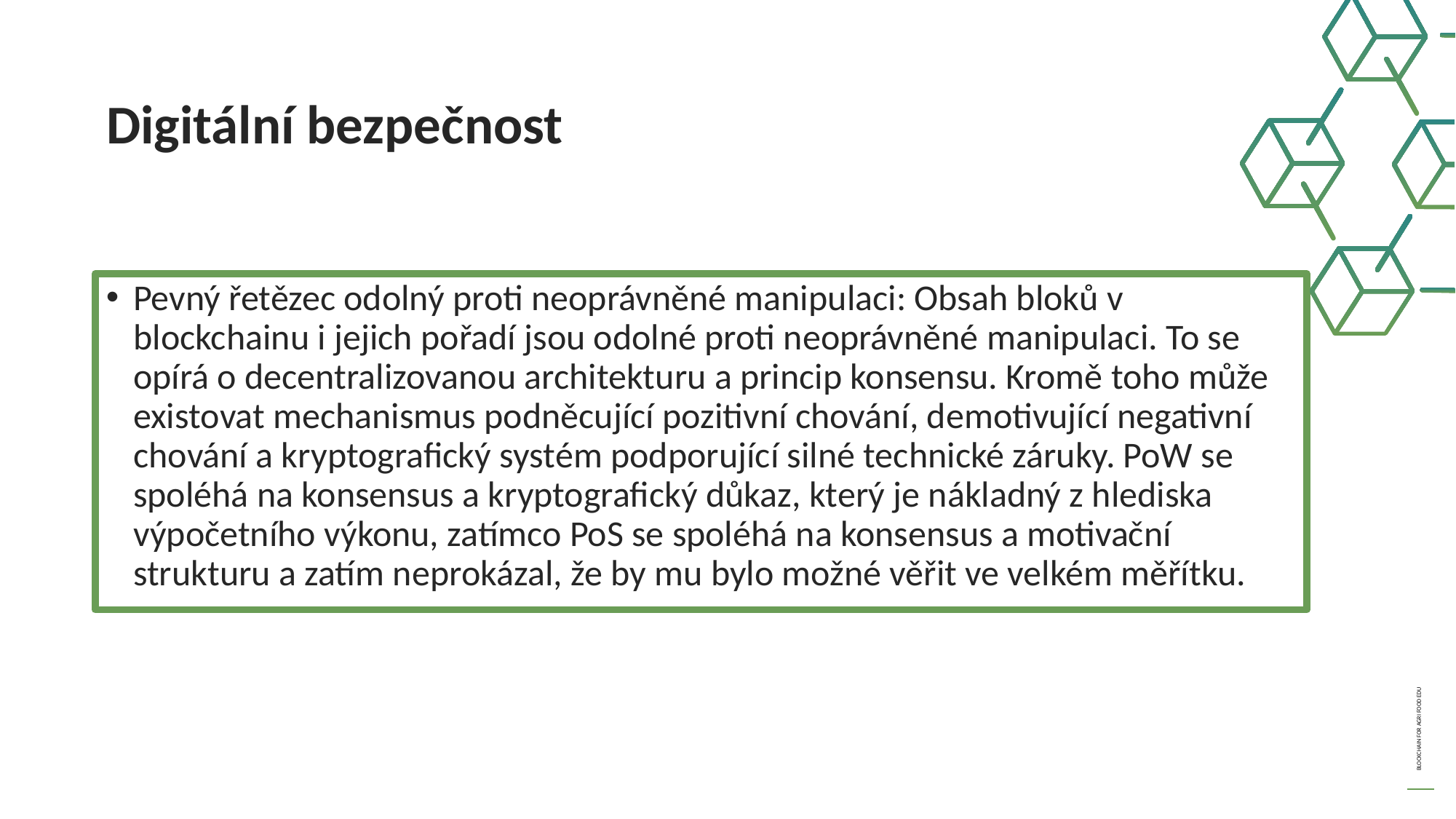

Digitální bezpečnost
Pevný řetězec odolný proti neoprávněné manipulaci: Obsah bloků v blockchainu i jejich pořadí jsou odolné proti neoprávněné manipulaci. To se opírá o decentralizovanou architekturu a princip konsensu. Kromě toho může existovat mechanismus podněcující pozitivní chování, demotivující negativní chování a kryptografický systém podporující silné technické záruky. PoW se spoléhá na konsensus a kryptografický důkaz, který je nákladný z hlediska výpočetního výkonu, zatímco PoS se spoléhá na konsensus a motivační strukturu a zatím neprokázal, že by mu bylo možné věřit ve velkém měřítku.